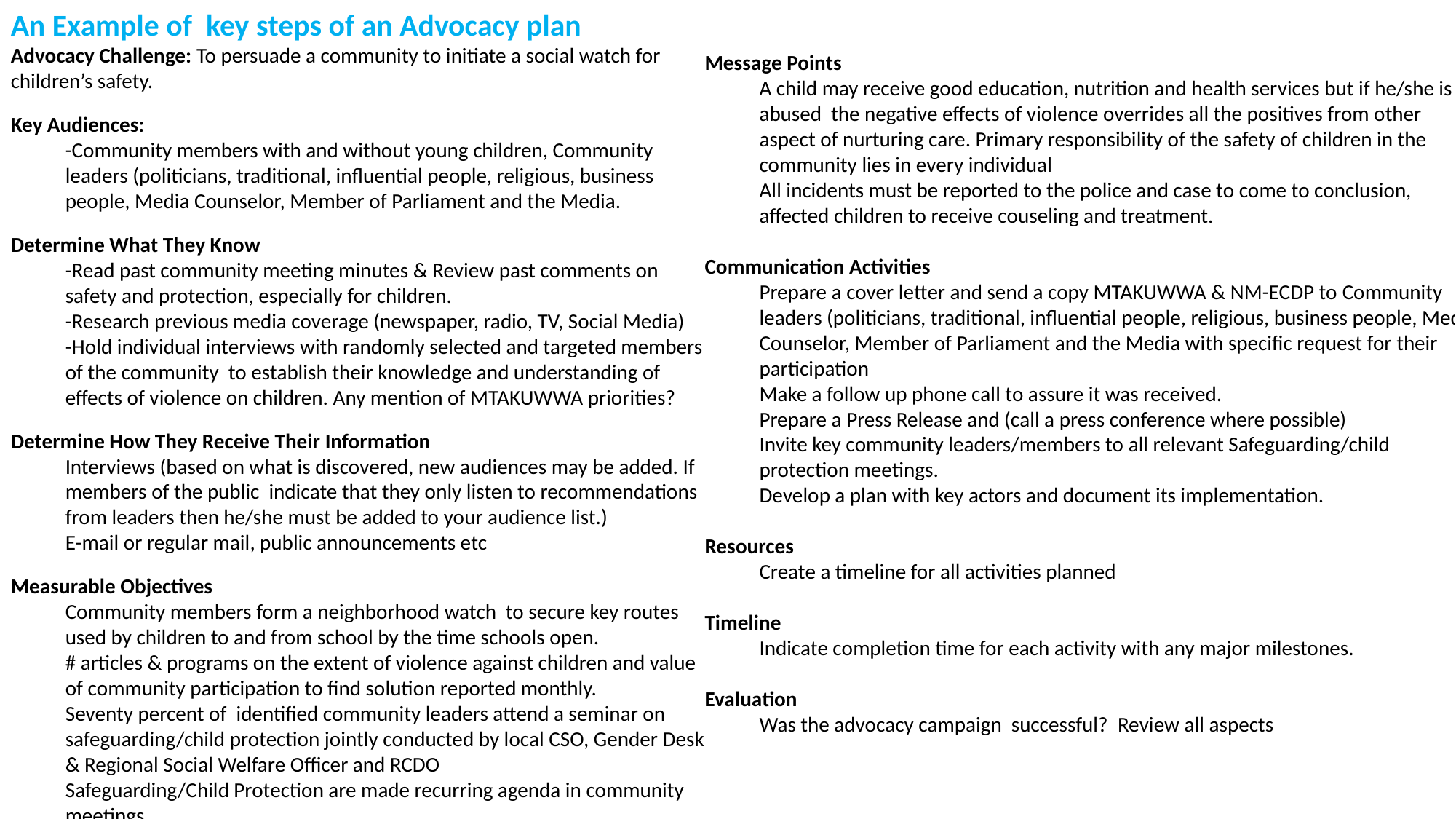

An Example of  key steps of an Advocacy plan
Advocacy Challenge: To persuade a community to initiate a social watch for children’s safety.

Key Audiences:
-Community members with and without young children, Community leaders (politicians, traditional, influential people, religious, business people, Media Counselor, Member of Parliament and the Media.

Determine What They Know
-Read past community meeting minutes & Review past comments on safety and protection, especially for children.
-Research previous media coverage (newspaper, radio, TV, Social Media)
-Hold individual interviews with randomly selected and targeted members of the community  to establish their knowledge and understanding of effects of violence on children. Any mention of MTAKUWWA priorities?

Determine How They Receive Their Information
Interviews (based on what is discovered, new audiences may be added. If members of the public  indicate that they only listen to recommendations from leaders then he/she must be added to your audience list.)
E-mail or regular mail, public announcements etc

Measurable Objectives
Community members form a neighborhood watch  to secure key routes used by children to and from school by the time schools open.
# articles & programs on the extent of violence against children and value of community participation to find solution reported monthly.
Seventy percent of  identified community leaders attend a seminar on safeguarding/child protection jointly conducted by local CSO, Gender Desk & Regional Social Welfare Officer and RCDO
Safeguarding/Child Protection are made recurring agenda in community meetings.

Message Points
A child may receive good education, nutrition and health services but if he/she is abused  the negative effects of violence overrides all the positives from other aspect of nurturing care. Primary responsibility of the safety of children in the community lies in every individual
All incidents must be reported to the police and case to come to conclusion, affected children to receive couseling and treatment.

Communication Activities
Prepare a cover letter and send a copy MTAKUWWA & NM-ECDP to Community leaders (politicians, traditional, influential people, religious, business people, Media Counselor, Member of Parliament and the Media with specific request for their participation
Make a follow up phone call to assure it was received.
Prepare a Press Release and (call a press conference where possible)
Invite key community leaders/members to all relevant Safeguarding/child protection meetings.
Develop a plan with key actors and document its implementation.

Resources
Create a timeline for all activities planned

Timeline
Indicate completion time for each activity with any major milestones.

Evaluation
Was the advocacy campaign  successful?  Review all aspects